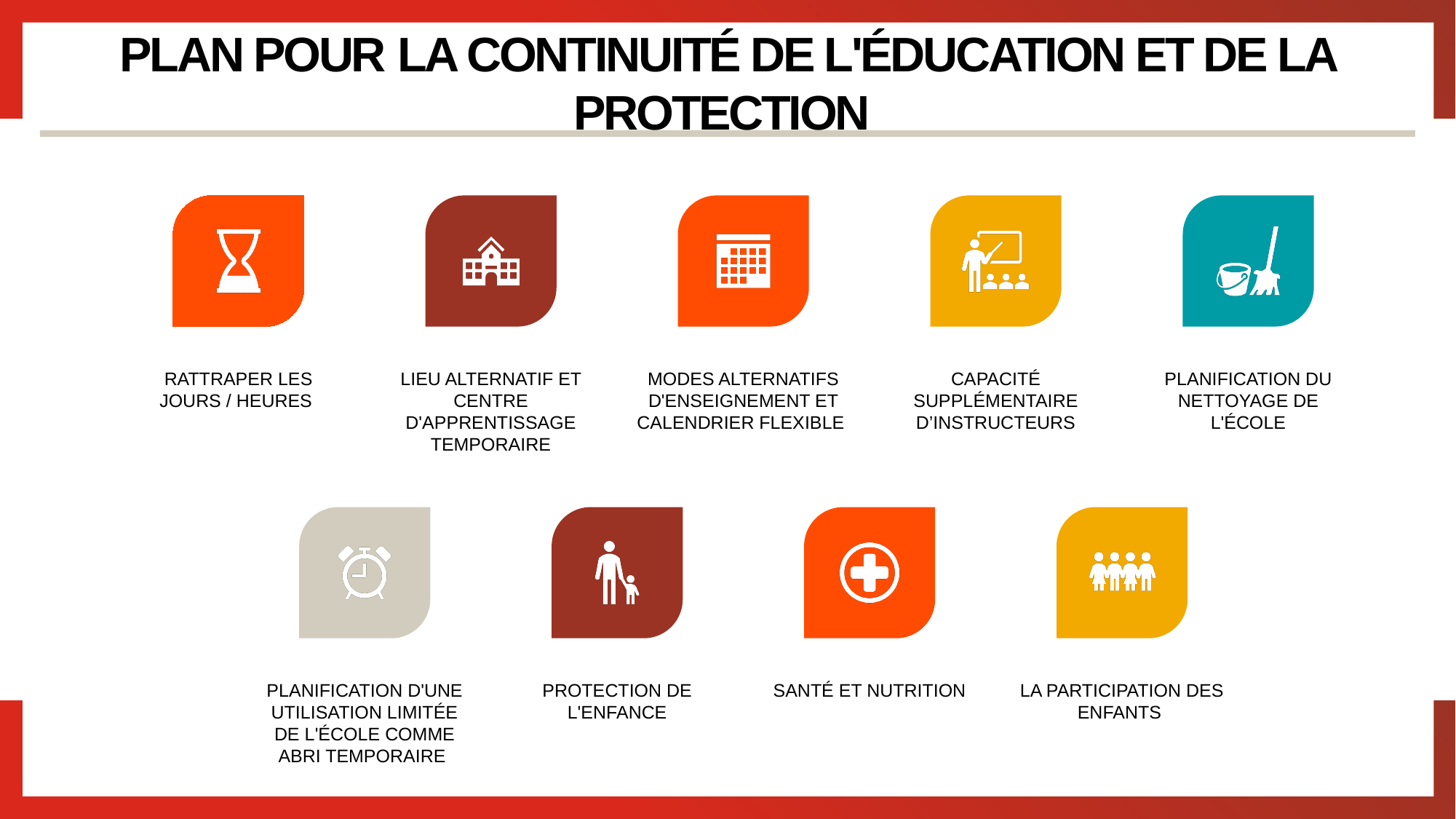

# Plan Pour la continuité de l'éducation et de la protection
RATTRAPER LES JOURS / HEURES
LIEU ALTERNATIF ET CENTRE D'APPRENTISSAGE TEMPORAIRE
MODES ALTERNATIFS D'ENSEIGNEMENT ET CALENDRIER FLEXIBLE
CAPACITÉ supplémentaire d’instructeurs
PLANIFICATION DU NETTOYAGE DE L'ÉCOLE
PLANIFICATION D'UNE UTILISATION LIMITÉE DE L'ÉCOLE COMME ABRI TEMPORAIRE
PROTECTION DE L'ENFANCE
SANTÉ ET NUTRITION
LA PARTICIPATION DES ENFANTS